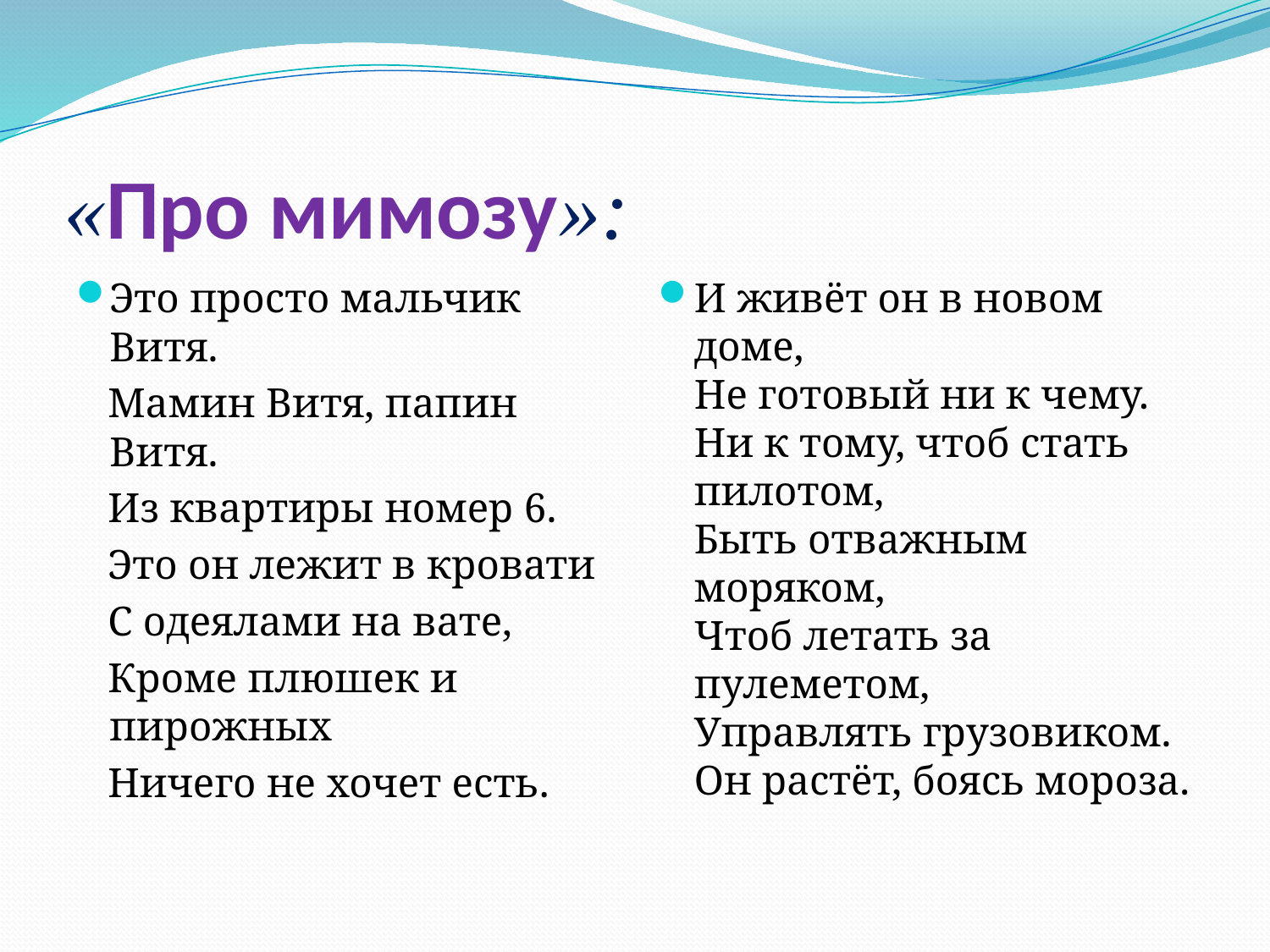

# «Про мимозу»:
Это просто мальчик Витя.
   Мамин Витя, папин Витя.
   Из квартиры номер 6.
   Это он лежит в кровати
   С одеялами на вате,
   Кроме плюшек и пирожных
   Ничего не хочет есть.

И живёт он в новом доме,
Не готовый ни к чему.
Ни к тому, чтоб стать пилотом,
Быть отважным моряком,
Чтоб летать за пулеметом,
Управлять грузовиком.
Он растёт, боясь мороза.